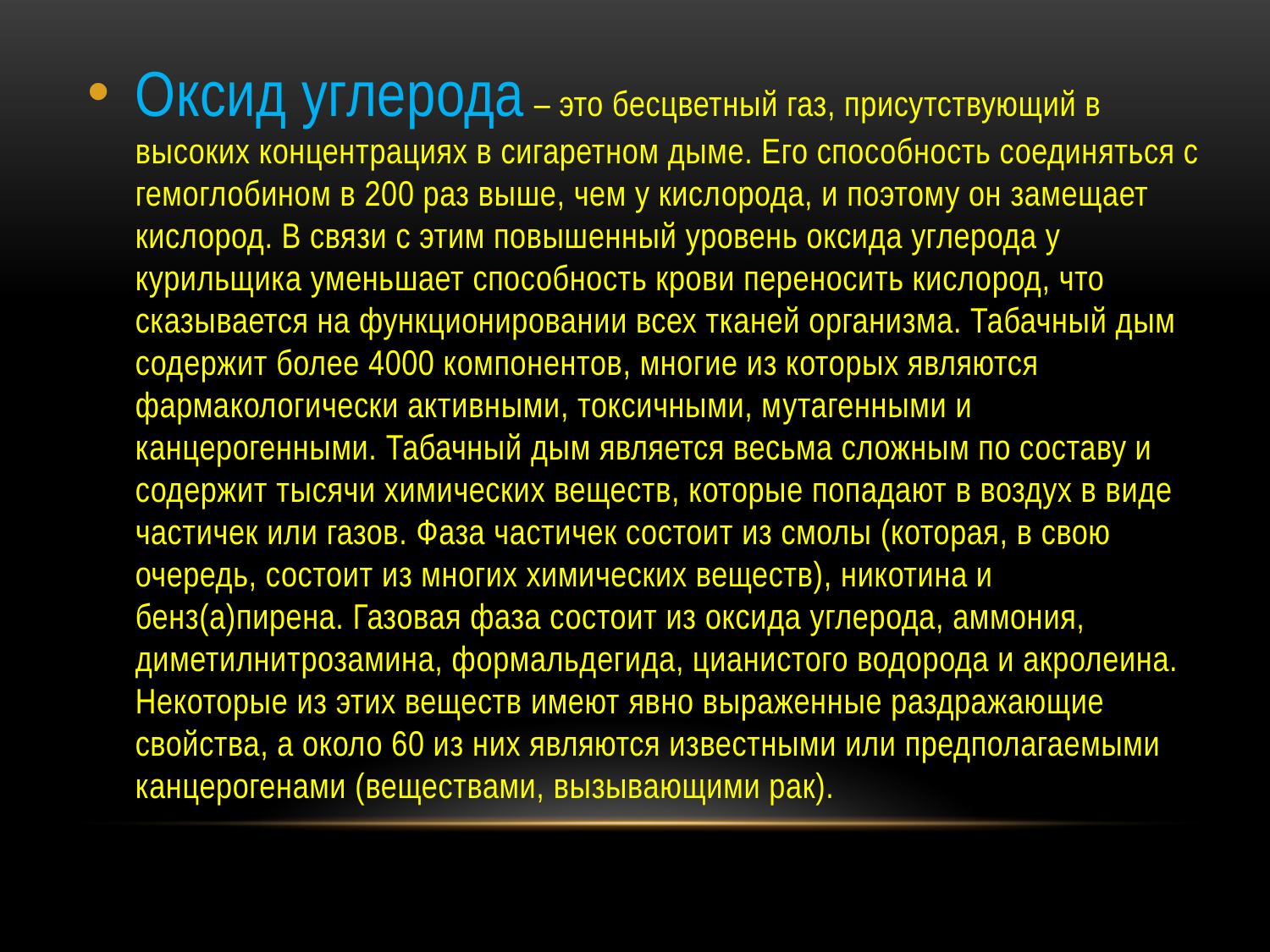

Оксид углерода – это бесцветный газ, присутствующий в высоких концентрациях в сигаретном дыме. Его способность соединяться с гемоглобином в 200 раз выше, чем у кислорода, и поэтому он замещает кислород. В связи с этим повышенный уровень оксида углерода у курильщика уменьшает способность крови переносить кислород, что сказывается на функционировании всех тканей организма. Табачный дым содержит более 4000 компонентов, многие из которых являются фармакологически активными, токсичными, мутагенными и канцерогенными. Табачный дым является весьма сложным по составу и содержит тысячи химических веществ, которые попадают в воздух в виде частичек или газов. Фаза частичек состоит из смолы (которая, в свою очередь, состоит из многих химических веществ), никотина и бенз(а)пирена. Газовая фаза состоит из оксида углерода, аммония, диметилнитрозамина, формальдегида, цианистого водорода и акролеина. Некоторые из этих веществ имеют явно выраженные раздражающие свойства, а около 60 из них являются известными или предполагаемыми канцерогенами (веществами, вызывающими рак).